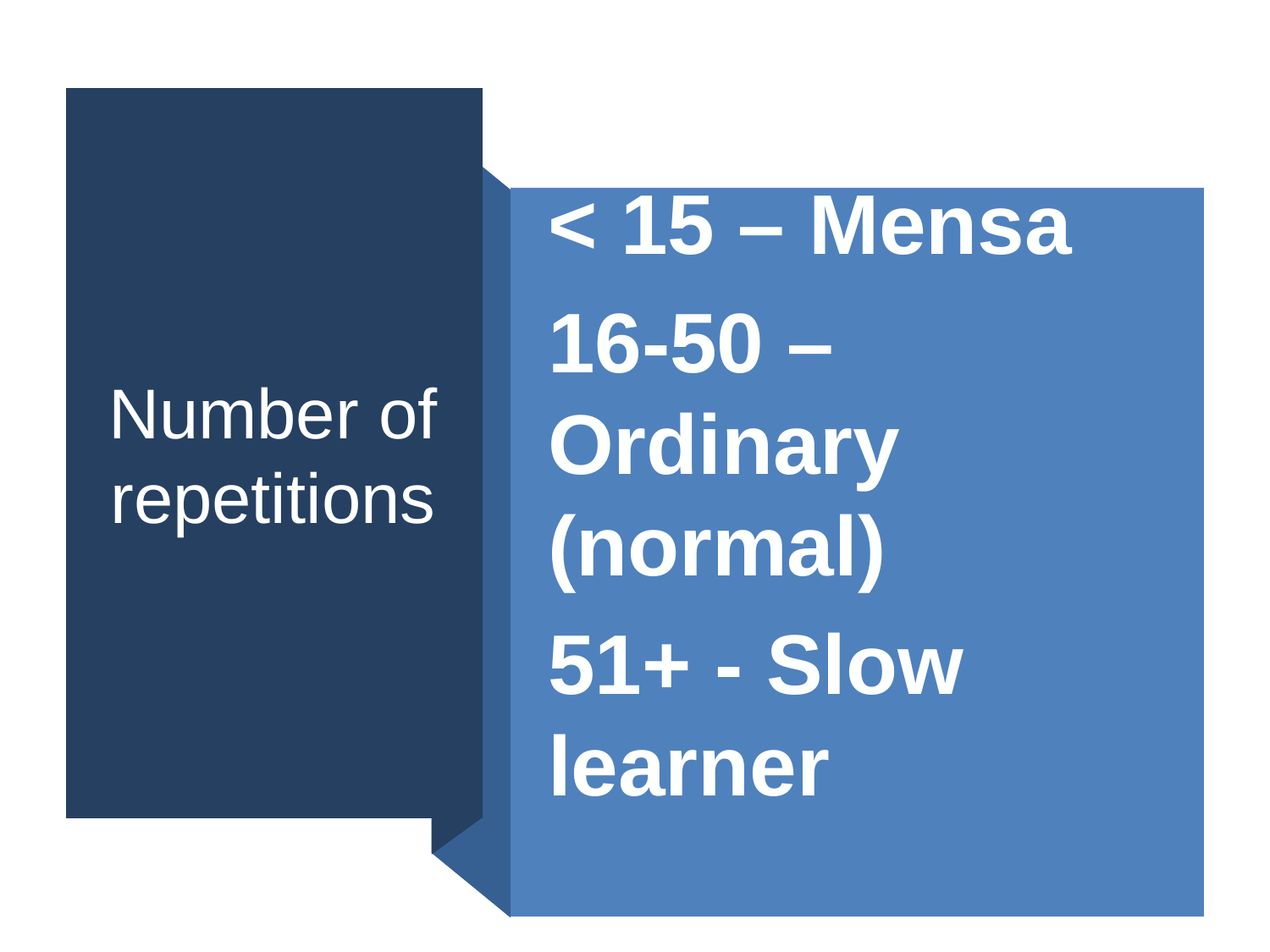

# Number of repetitions

< 15 – Mensa
16-50 – Ordinary (normal)
51+ - Slow learner